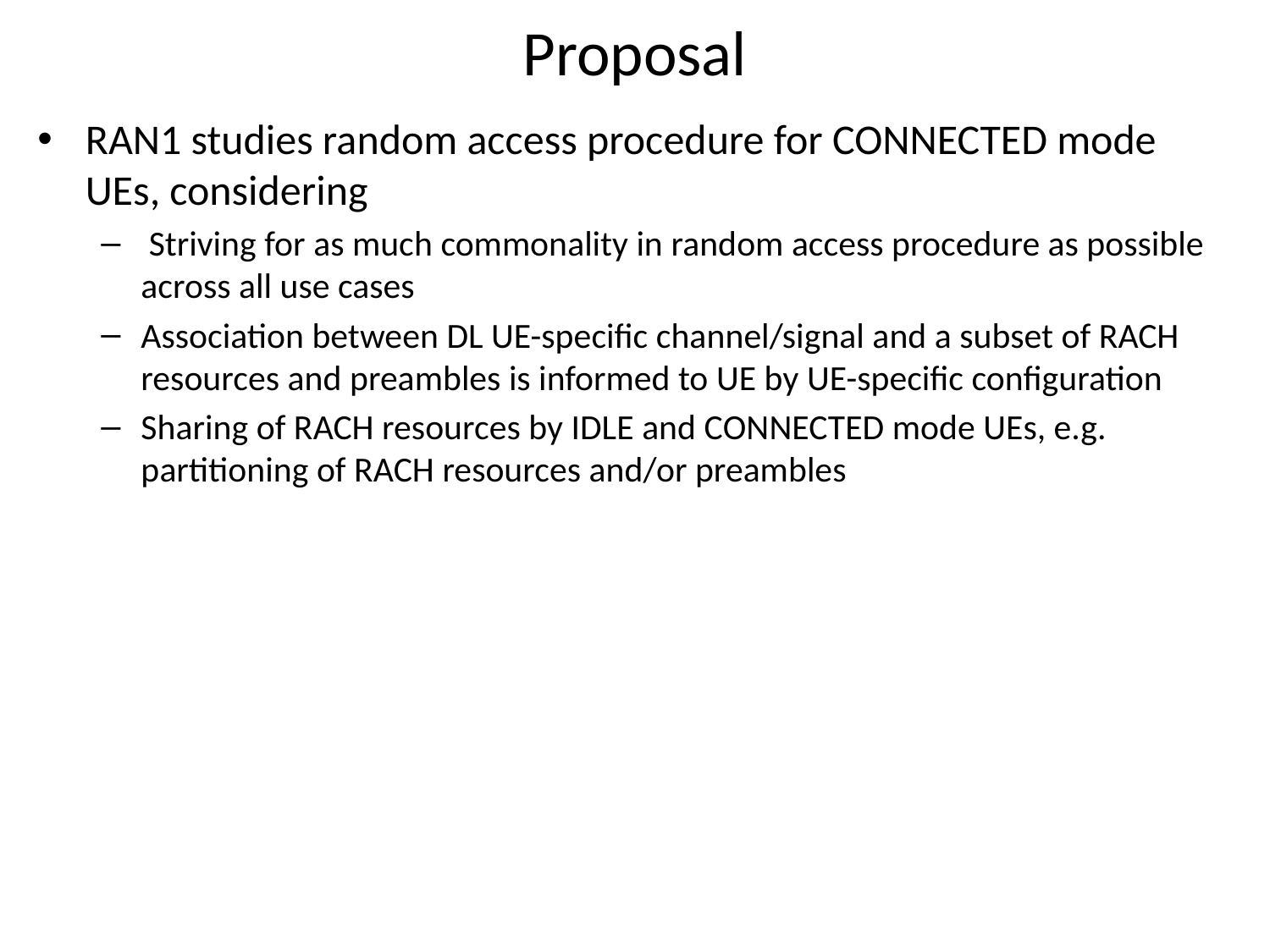

# Proposal
RAN1 studies random access procedure for CONNECTED mode UEs, considering
 Striving for as much commonality in random access procedure as possible across all use cases
Association between DL UE-specific channel/signal and a subset of RACH resources and preambles is informed to UE by UE-specific configuration
Sharing of RACH resources by IDLE and CONNECTED mode UEs, e.g. partitioning of RACH resources and/or preambles